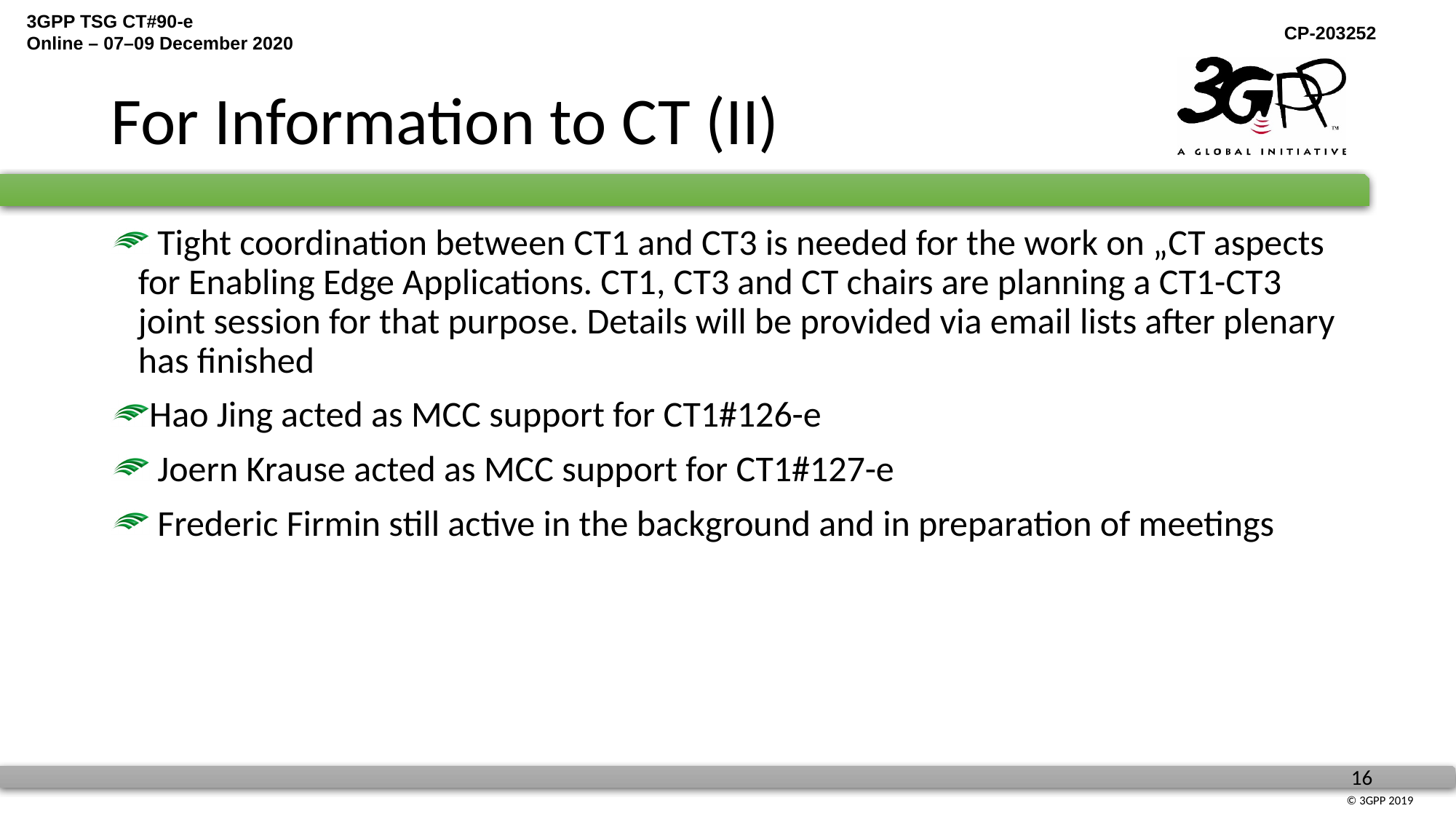

# For Information to CT (II)
 Tight coordination between CT1 and CT3 is needed for the work on „CT aspects for Enabling Edge Applications. CT1, CT3 and CT chairs are planning a CT1-CT3 joint session for that purpose. Details will be provided via email lists after plenary has finished
Hao Jing acted as MCC support for CT1#126-e
 Joern Krause acted as MCC support for CT1#127-e
 Frederic Firmin still active in the background and in preparation of meetings